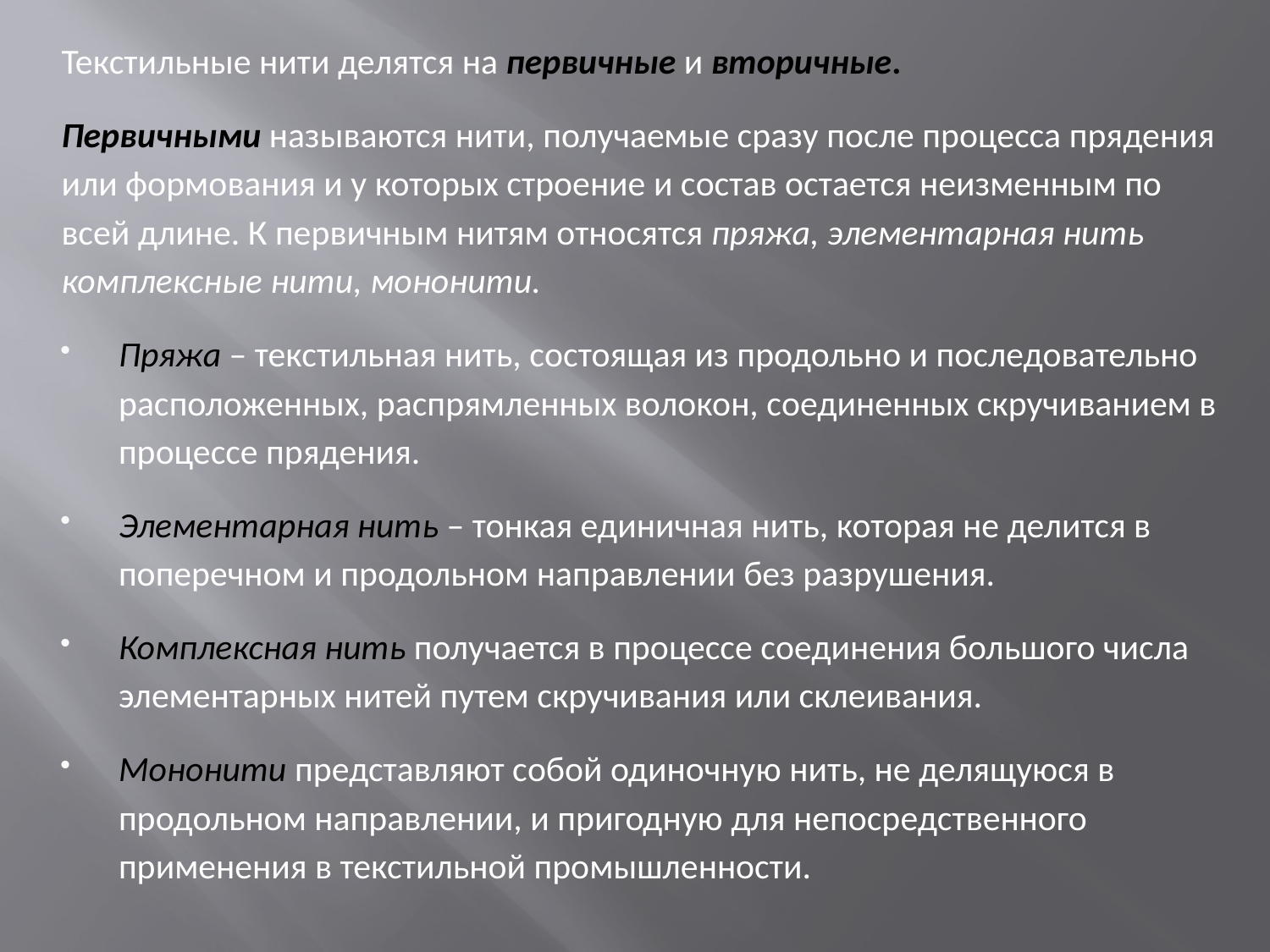

Текстильные нити делятся на первичные и вторичные.
Первичными называются нити, получаемые сразу после процесса прядения или формования и у которых строение и состав остается неизменным по всей длине. К первичным нитям относятся пряжа, элементарная нить комплексные нити, мононити.
Пряжа – текстильная нить, состоящая из продольно и последовательно расположенных, распрямленных волокон, соединенных скручиванием в процессе прядения.
Элементарная нить – тонкая единичная нить, которая не делится в поперечном и продольном направлении без разрушения.
Комплексная нить получается в процессе соединения большого числа элементарных нитей путем скручивания или склеивания.
Мононити представляют собой одиночную нить, не делящуюся в продольном направлении, и пригодную для непосредственного применения в текстильной промышленности.